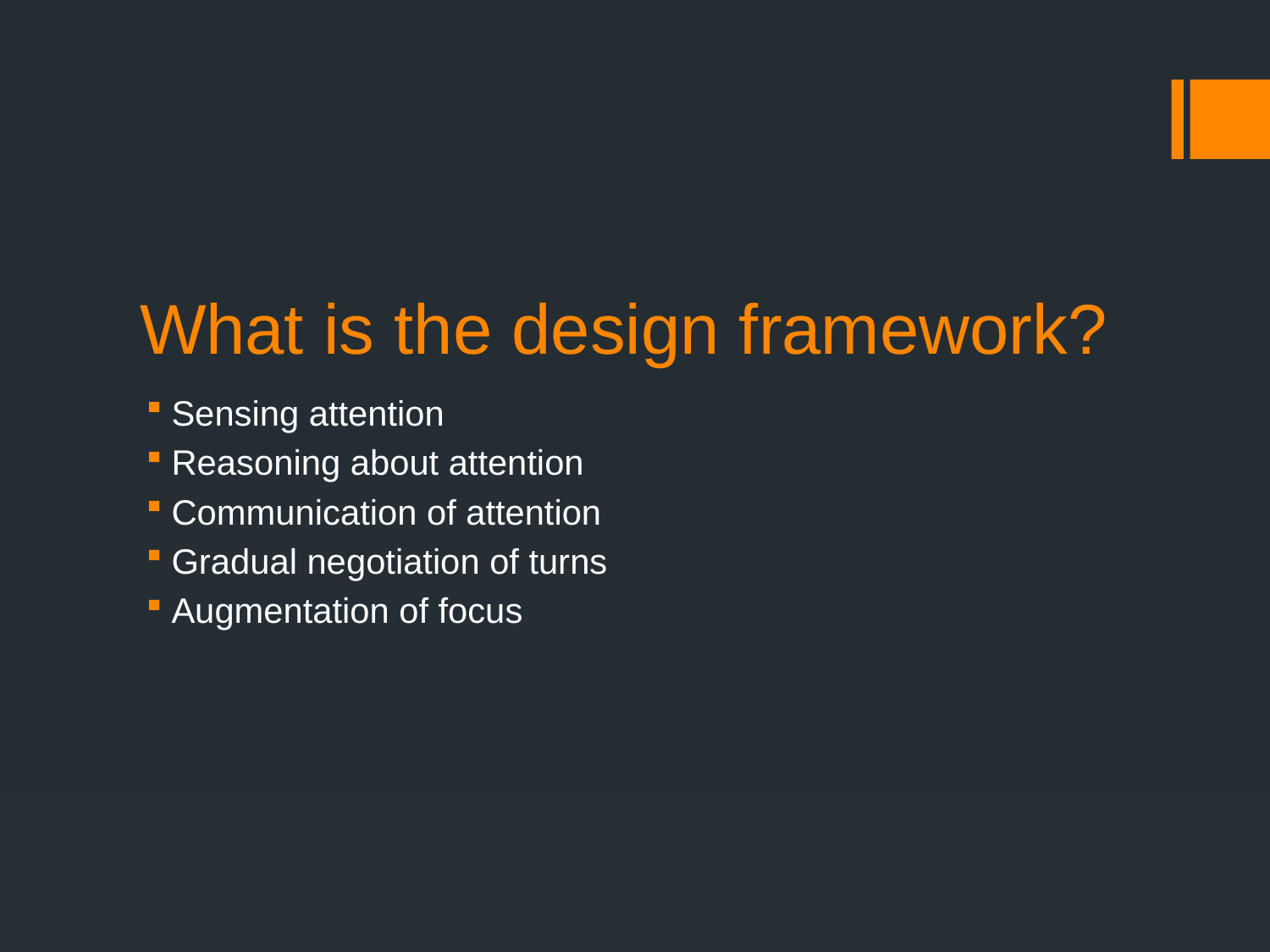

# What is the design framework?
Sensing attention
Reasoning about attention
Communication of attention
Gradual negotiation of turns
Augmentation of focus